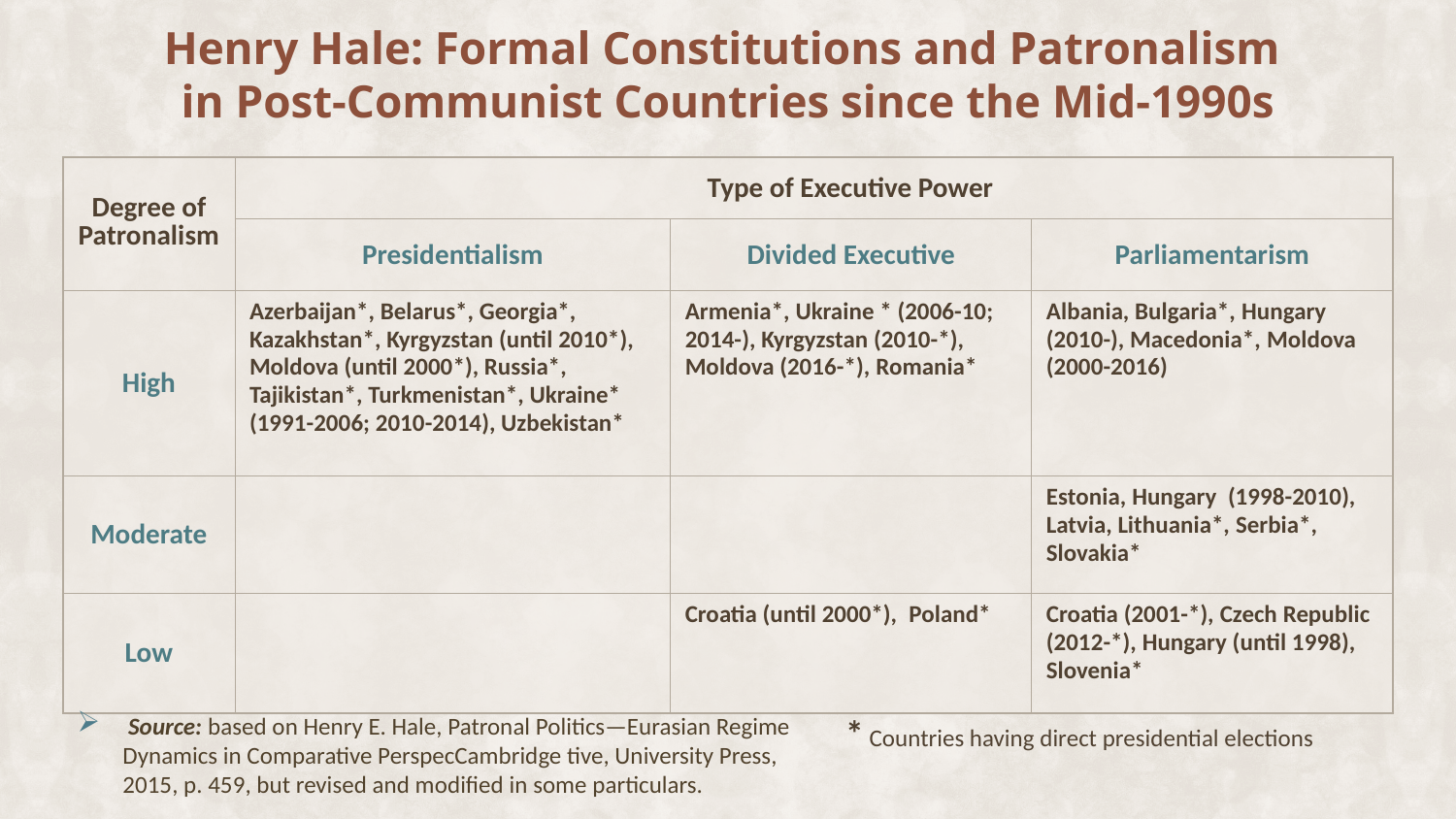

Henry Hale: Formal Constitutions and Patronalism
in Post-Communist Countries since the Mid-1990s
| Degree of Patronalism | Type of Executive Power |  |  |
| --- | --- | --- | --- |
|  | Presidentialism | Divided Executive | Parliamentarism |
| High | Azerbaijan\*, Belarus\*, Georgia\*, Kazakhstan\*, Kyrgyzstan (until 2010\*), Moldova (until 2000\*), Russia\*, Tajikistan\*, Turkmenistan\*, Ukraine\* (1991-2006; 2010-2014), Uzbekistan\* | Armenia\*, Ukraine \* (2006-10; 2014-), Kyrgyzstan (2010-\*), Moldova (2016-\*), Romania\* | Albania, Bulgaria\*, Hungary (2010-), Macedonia\*, Moldova (2000-2016) |
| Moderate |  |  | Estonia, Hungary (1998-2010), Latvia, Lithuania\*, Serbia\*, Slovakia\* |
| Low |  | Croatia (until 2000\*), Poland\* | Croatia (2001-\*), Czech Republic (2012-\*), Hungary (until 1998), Slovenia\* |
* Countries having direct presidential elections
 Source: based on Henry E. Hale, Patronal Politics—Eurasian Regime Dynamics in Comparative PerspecCambridge tive, University Press, 2015, p. 459, but revised and modified in some particulars.